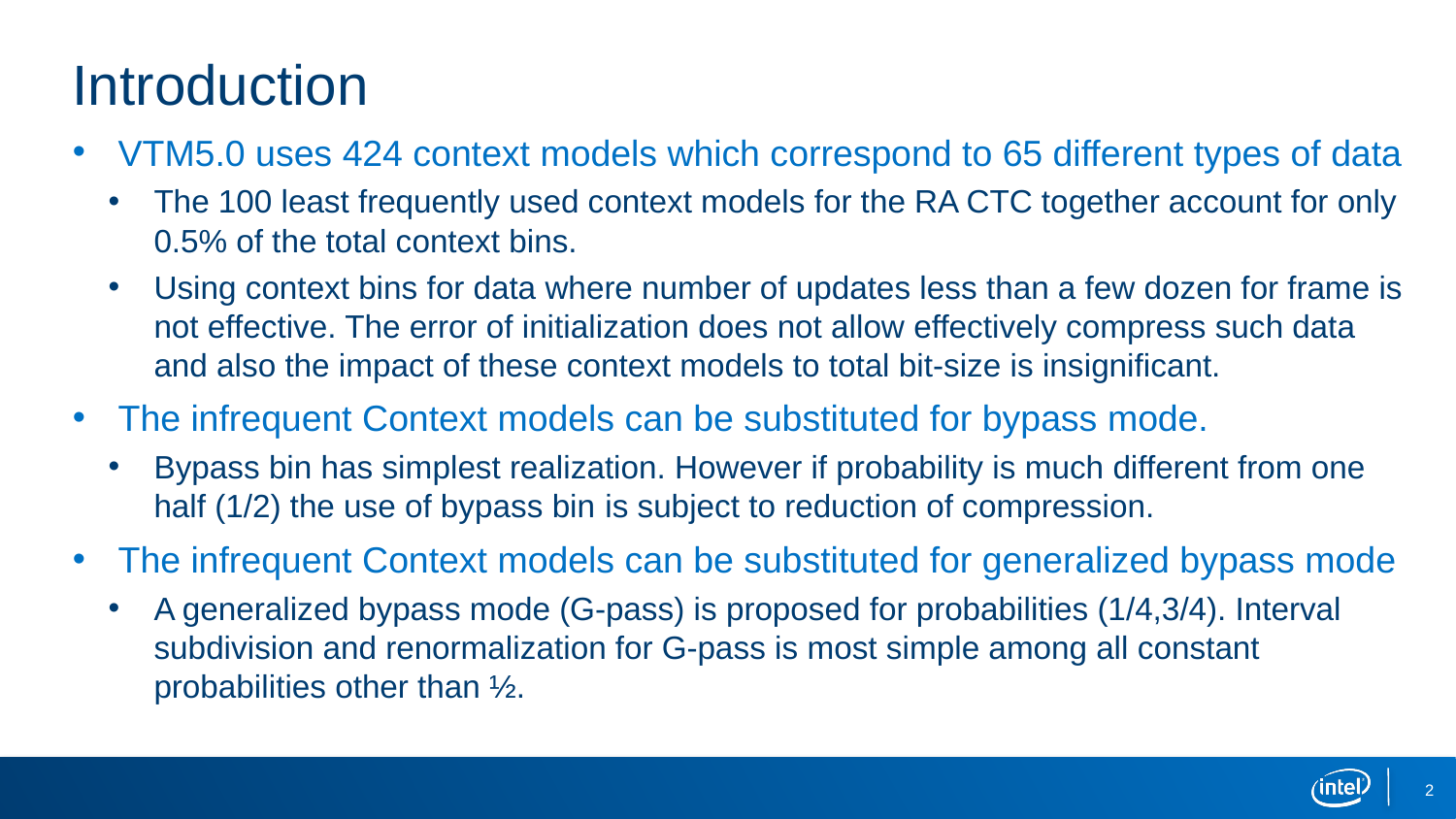

# Introduction
VTM5.0 uses 424 context models which correspond to 65 different types of data
The 100 least frequently used context models for the RA CTC together account for only 0.5% of the total context bins.
Using context bins for data where number of updates less than а few dozen for frame is not effective. The error of initialization does not allow effectively compress such data and also the impact of these context models to total bit-size is insignificant.
The infrequent Context models can be substituted for bypass mode.
Bypass bin has simplest realization. However if probability is much different from one half (1/2) the use of bypass bin is subject to reduction of compression.
The infrequent Context models can be substituted for generalized bypass mode
A generalized bypass mode (G-pass) is proposed for probabilities (1/4,3/4). Interval subdivision and renormalization for G-pass is most simple among all constant probabilities other than ½.

2